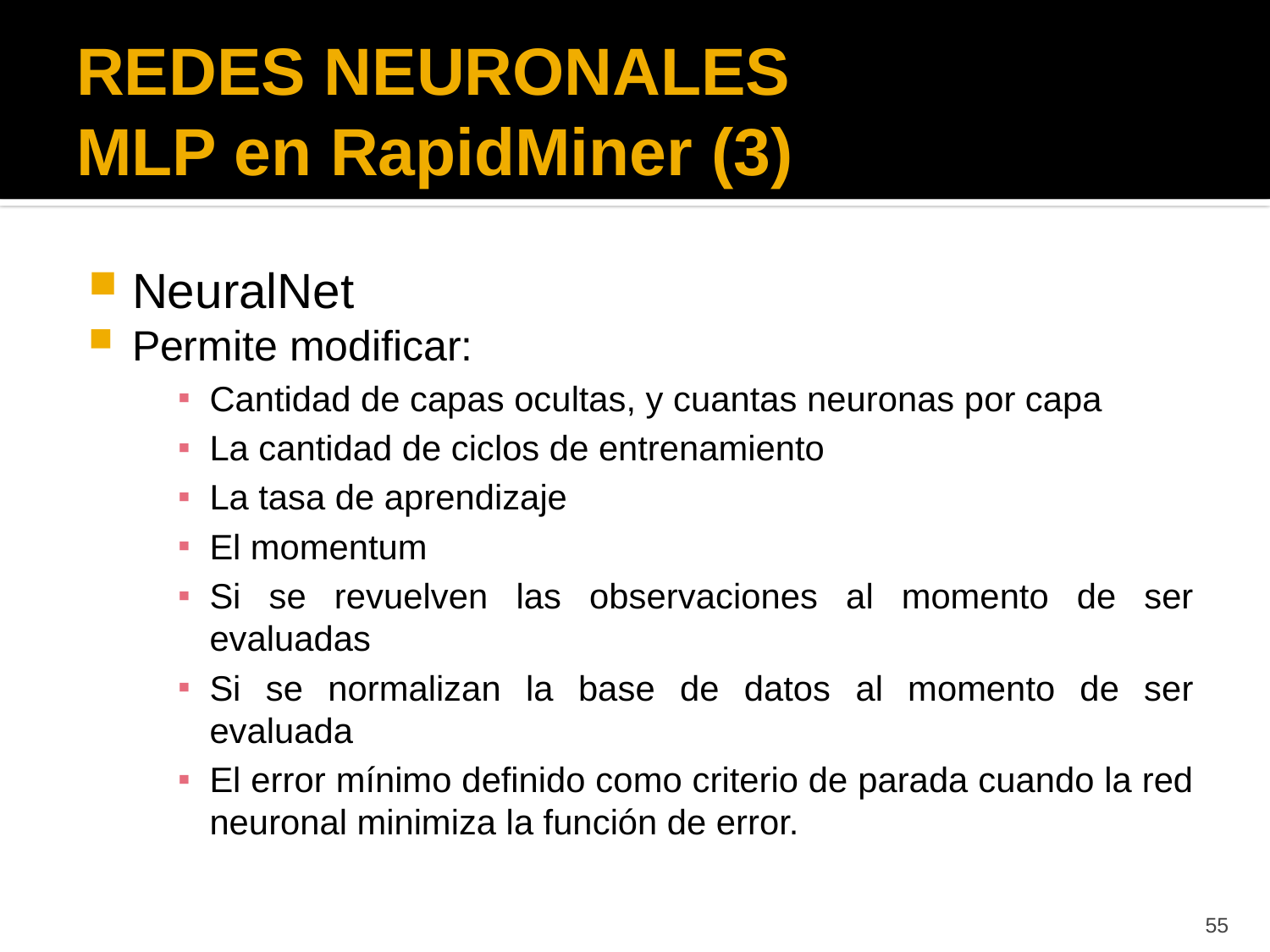

# REDES NEURONALES MLP en RapidMiner (3)
NeuralNet
Permite modificar:
Cantidad de capas ocultas, y cuantas neuronas por capa
La cantidad de ciclos de entrenamiento
La tasa de aprendizaje
El momentum
Si se revuelven las observaciones al momento de ser evaluadas
Si se normalizan la base de datos al momento de ser evaluada
El error mínimo definido como criterio de parada cuando la red neuronal minimiza la función de error.

55